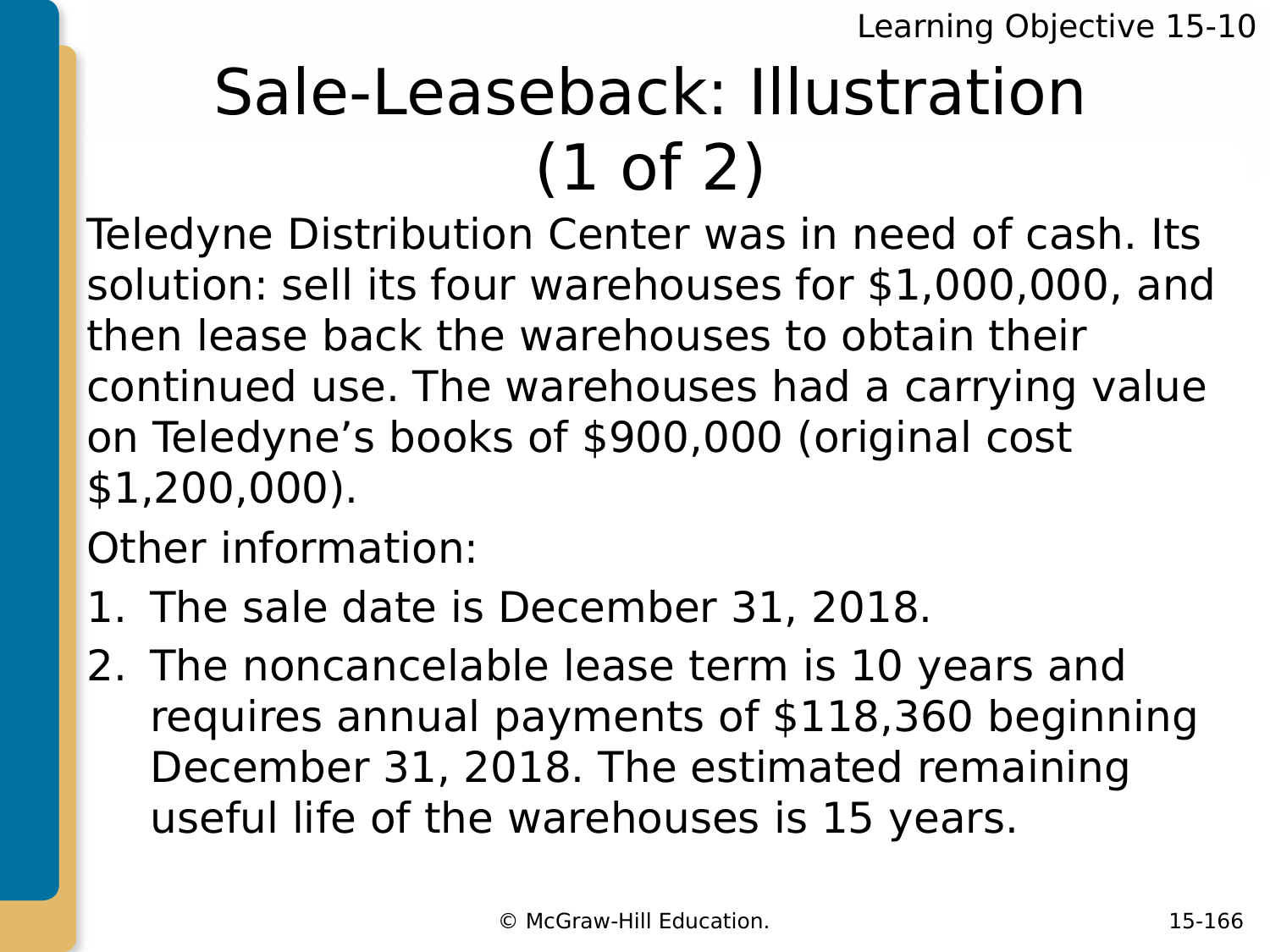

Learning Objective 15-10
# Sale-Leaseback: Illustration (1 of 2)
Teledyne Distribution Center was in need of cash. Its solution: sell its four warehouses for $1,000,000, and then lease back the warehouses to obtain their continued use. The warehouses had a carrying value on Teledyne’s books of $900,000 (original cost $1,200,000).
Other information:
The sale date is December 31, 2018.
The noncancelable lease term is 10 years and requires annual payments of $118,360 beginning December 31, 2018. The estimated remaining useful life of the warehouses is 15 years.